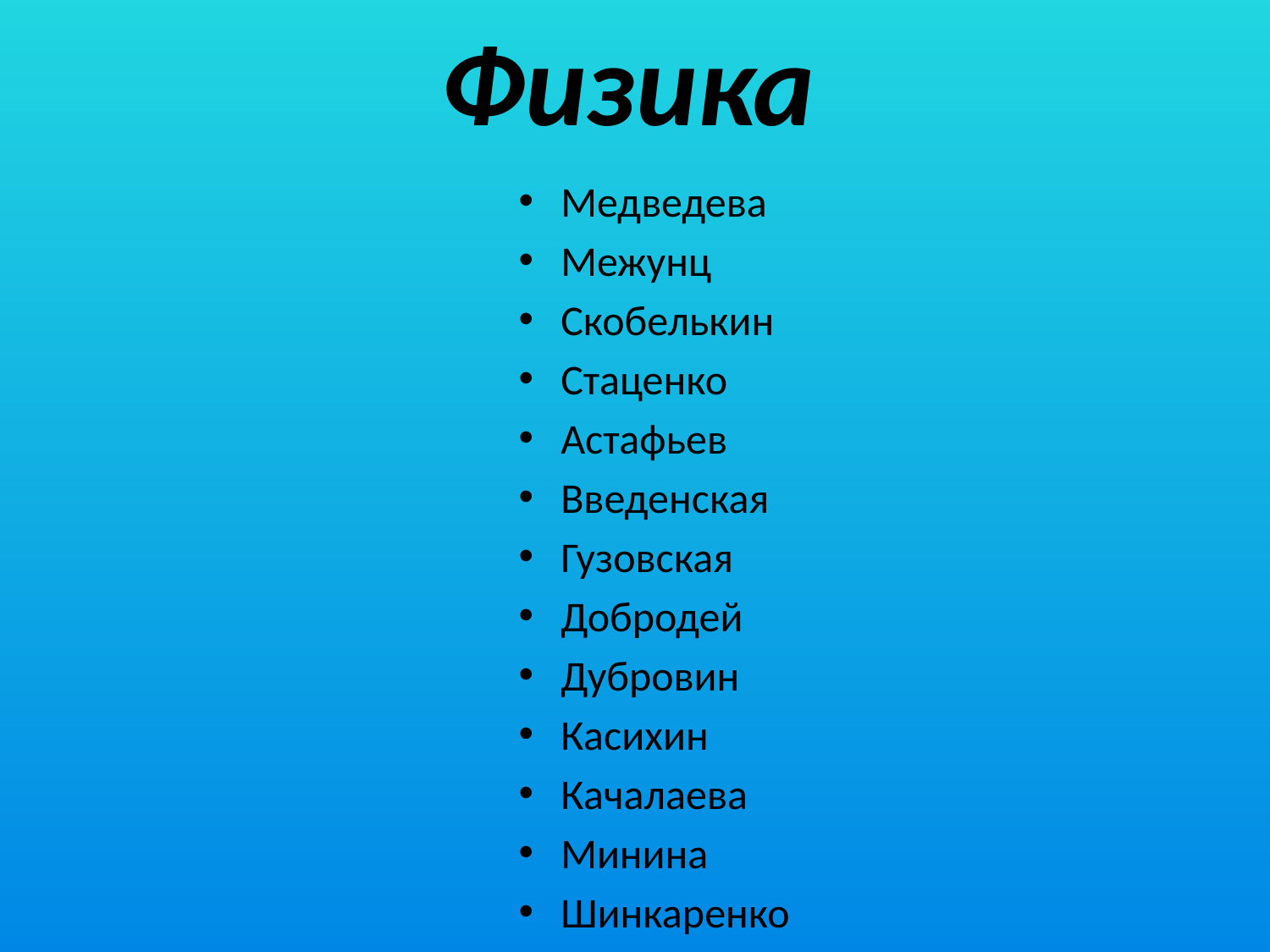

# Физика
Медведева
Межунц
Скобелькин
Стаценко
Астафьев
Введенская
Гузовская
Добродей
Дубровин
Касихин
Качалаева
Минина
Шинкаренко